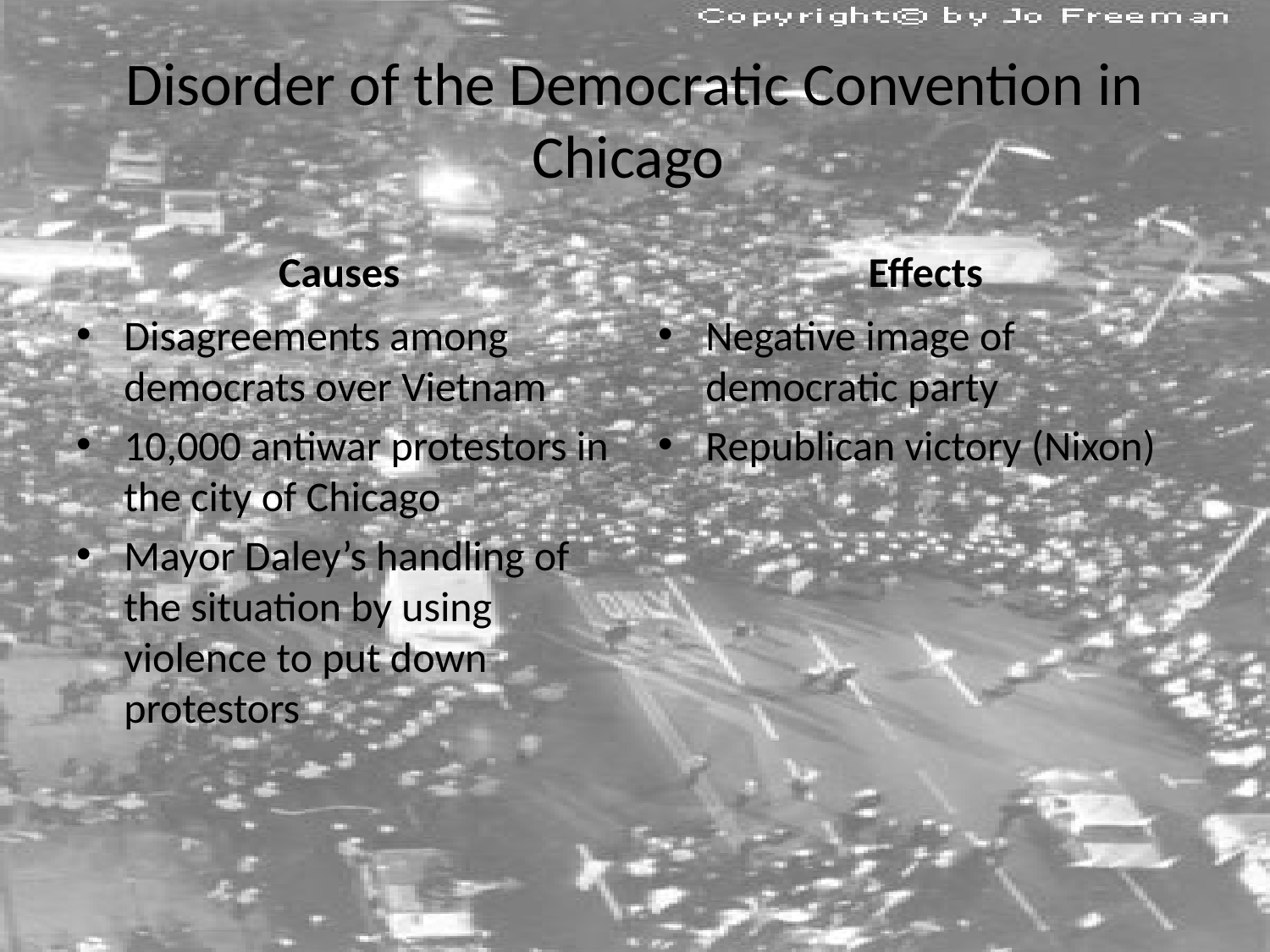

# Disorder of the Democratic Convention in Chicago
Causes
Effects
Disagreements among democrats over Vietnam
10,000 antiwar protestors in the city of Chicago
Mayor Daley’s handling of the situation by using violence to put down protestors

Negative image of democratic party
Republican victory (Nixon)